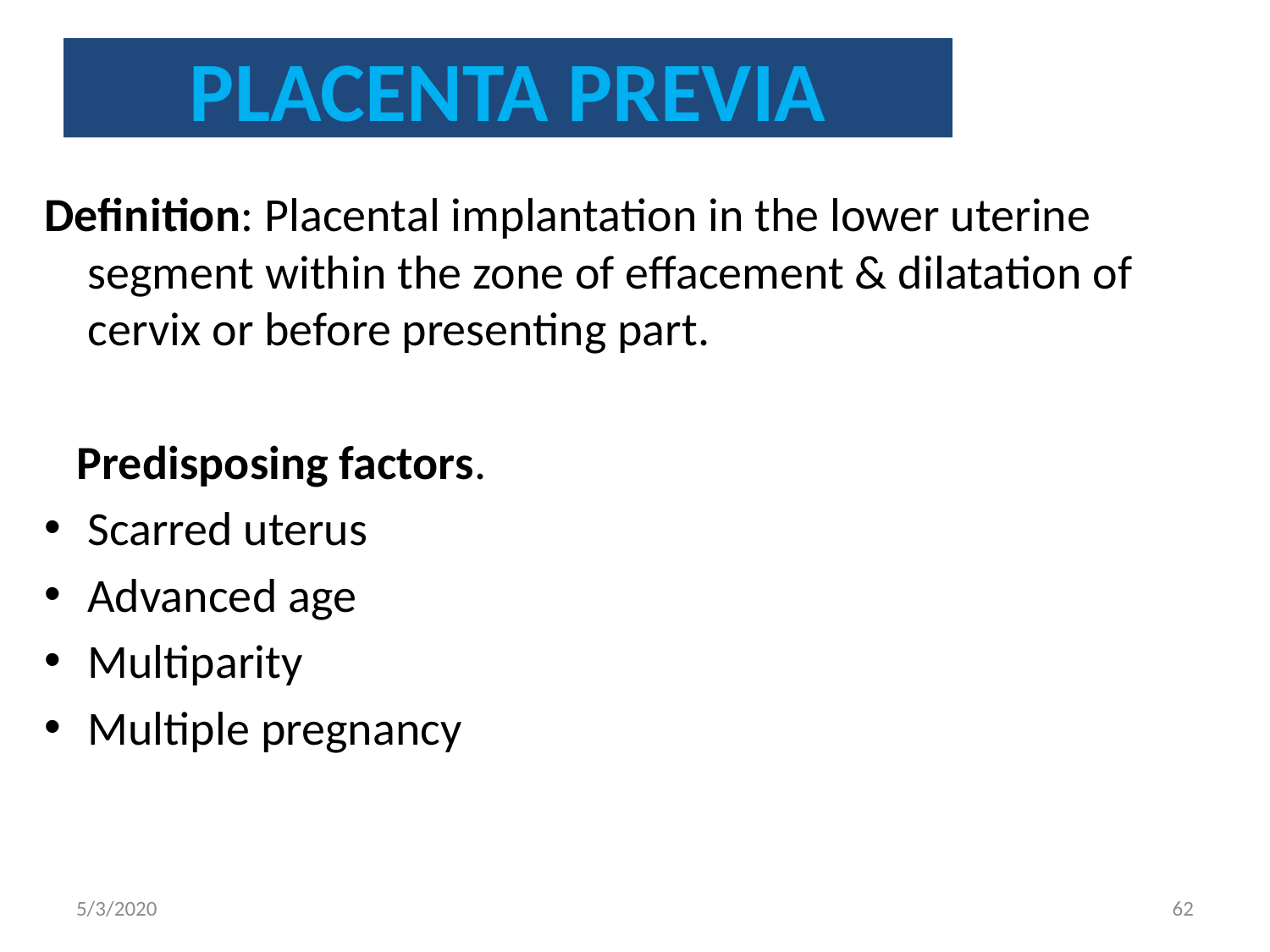

# PLACENTA PREVIA

Definition: Placental implantation in the lower uterine segment within the zone of effacement & dilatation of cervix or before presenting part.

   Predisposing factors.
Scarred uterus
Advanced age
Multiparity
Multiple pregnancy

5/3/2020
62